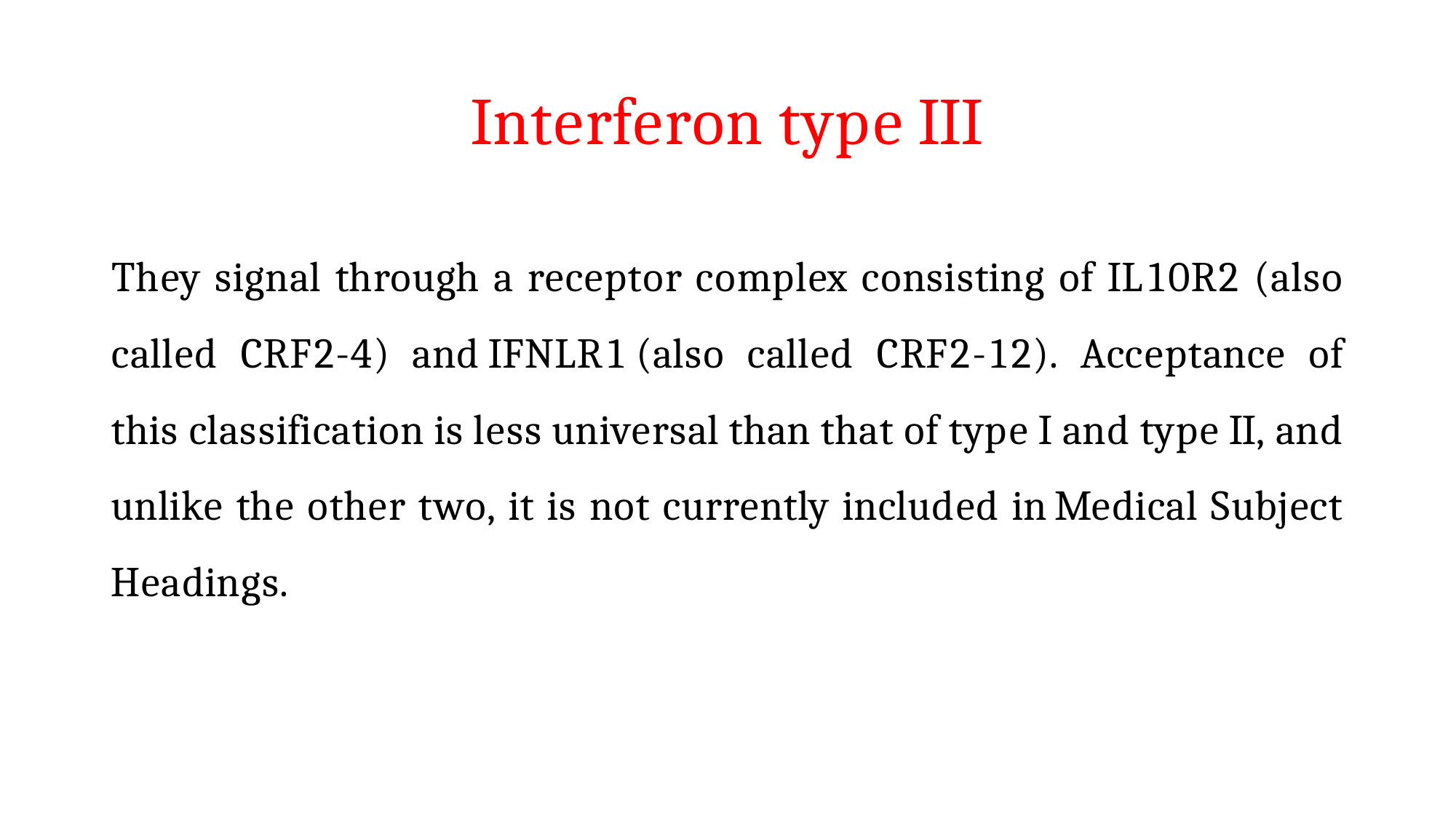

# Interferon type III
They signal through a receptor complex consisting of IL10R2 (also called CRF2-4) and IFNLR1 (also called CRF2-12). Acceptance of this classification is less universal than that of type I and type II, and unlike the other two, it is not currently included in Medical Subject Headings.